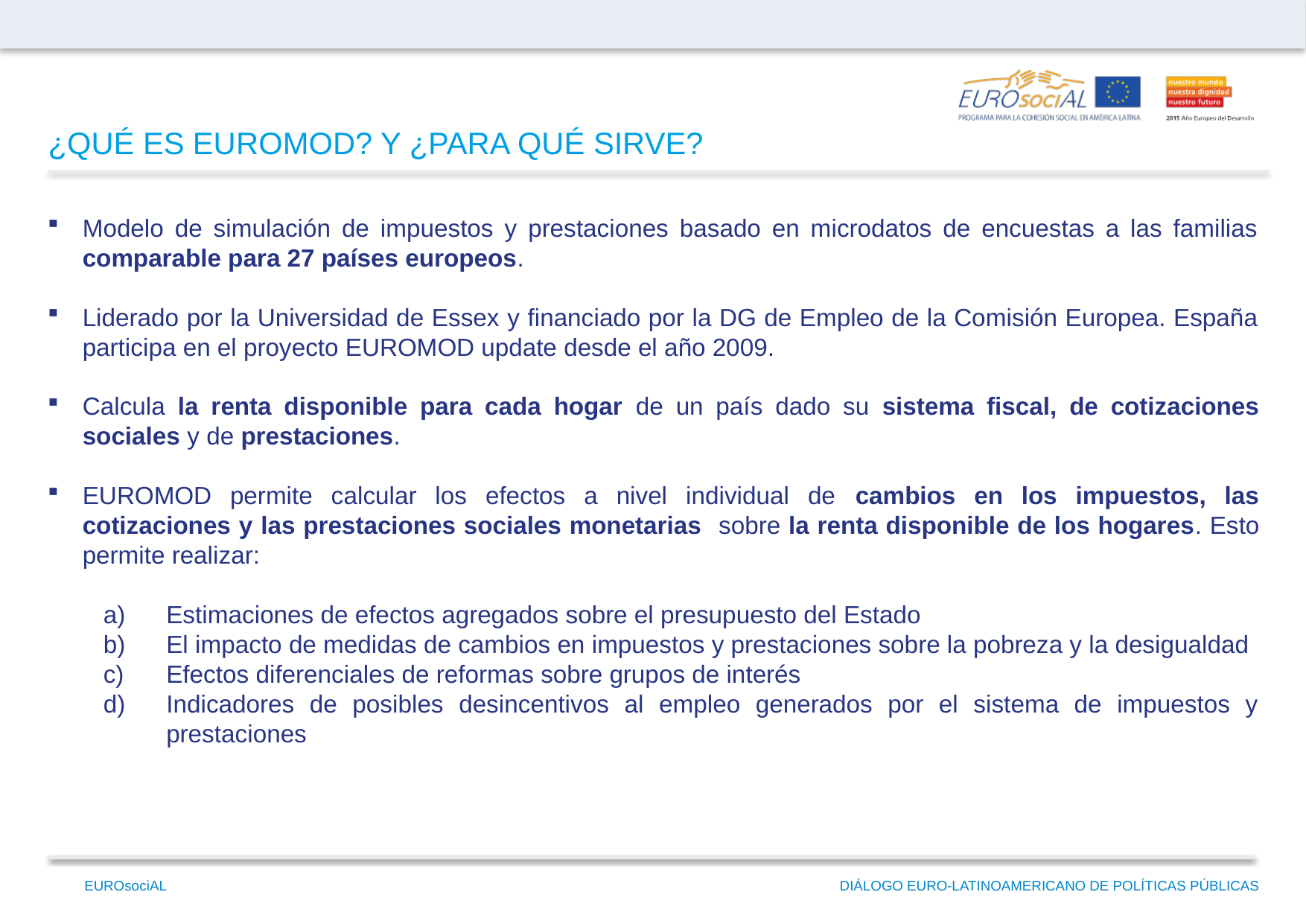

¿QUÉ ES EUROMOD? Y ¿PARA QUÉ SIRVE?
Modelo de simulación de impuestos y prestaciones basado en microdatos de encuestas a las familias comparable para 27 países europeos.

Liderado por la Universidad de Essex y financiado por la DG de Empleo de la Comisión Europea. España participa en el proyecto EUROMOD update desde el año 2009.

Calcula la renta disponible para cada hogar de un país dado su sistema fiscal, de cotizaciones sociales y de prestaciones.

EUROMOD permite calcular los efectos a nivel individual de cambios en los impuestos, las cotizaciones y las prestaciones sociales monetarias  sobre la renta disponible de los hogares. Esto permite realizar:

Estimaciones de efectos agregados sobre el presupuesto del Estado
El impacto de medidas de cambios en impuestos y prestaciones sobre la pobreza y la desigualdad
Efectos diferenciales de reformas sobre grupos de interés
Indicadores de posibles desincentivos al empleo generados por el sistema de impuestos y prestaciones